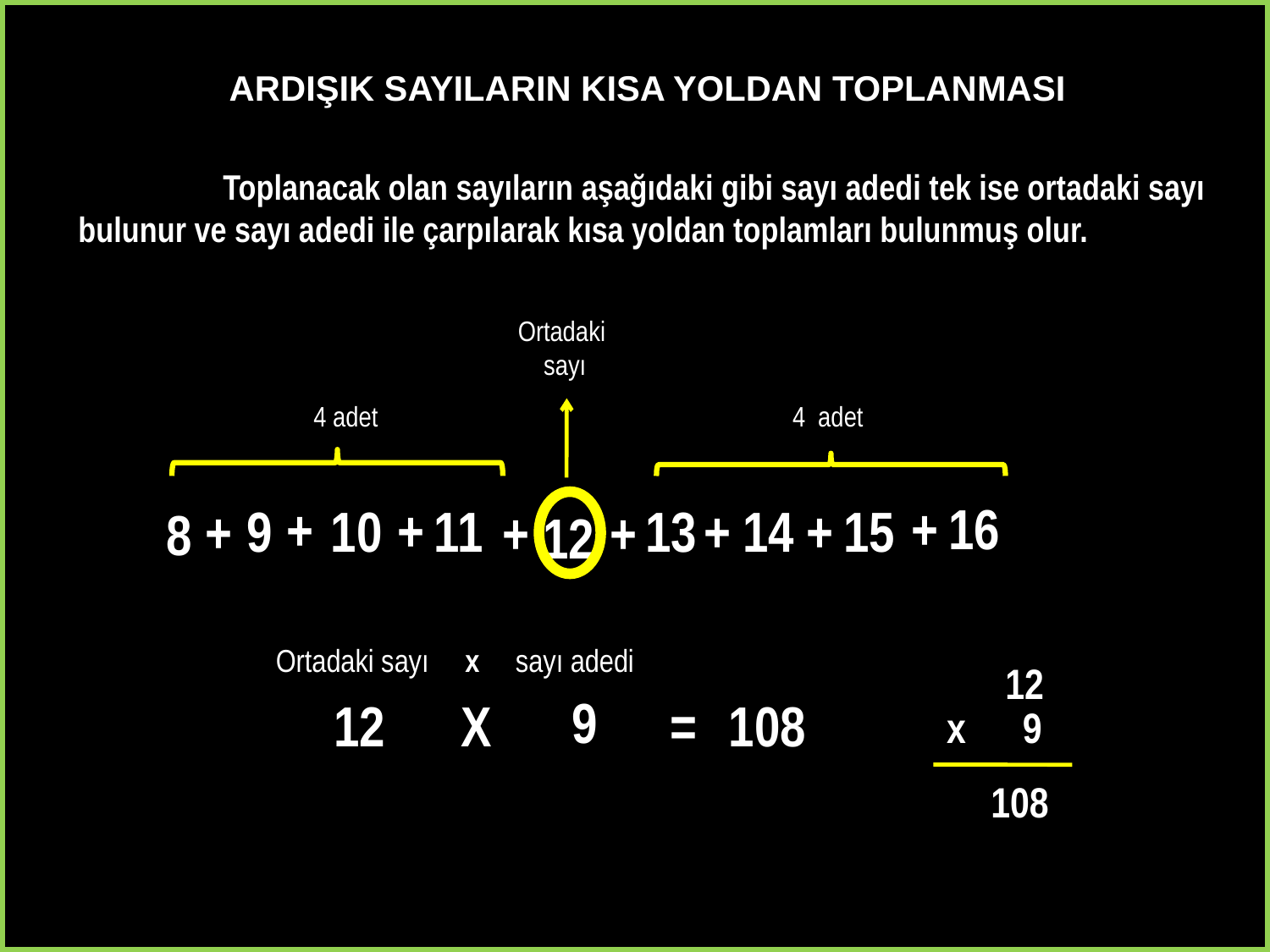

ARDIŞIK SAYILARIN KISA YOLDAN TOPLANMASI
                   Toplanacak olan sayıların aşağıdaki gibi sayı adedi tek ise ortadaki sayı
 bulunur ve sayı adedi ile çarpılarak kısa yoldan toplamları bulunmuş olur.

Ortadaki
sayı
4 adet
4  adet
+
16
+
+
9
10
11
13
+
14
+
15
+
+
+

8
12
Ortadaki sayı     x     sayı adedi
12
9
12
X
108
=
x
9
108